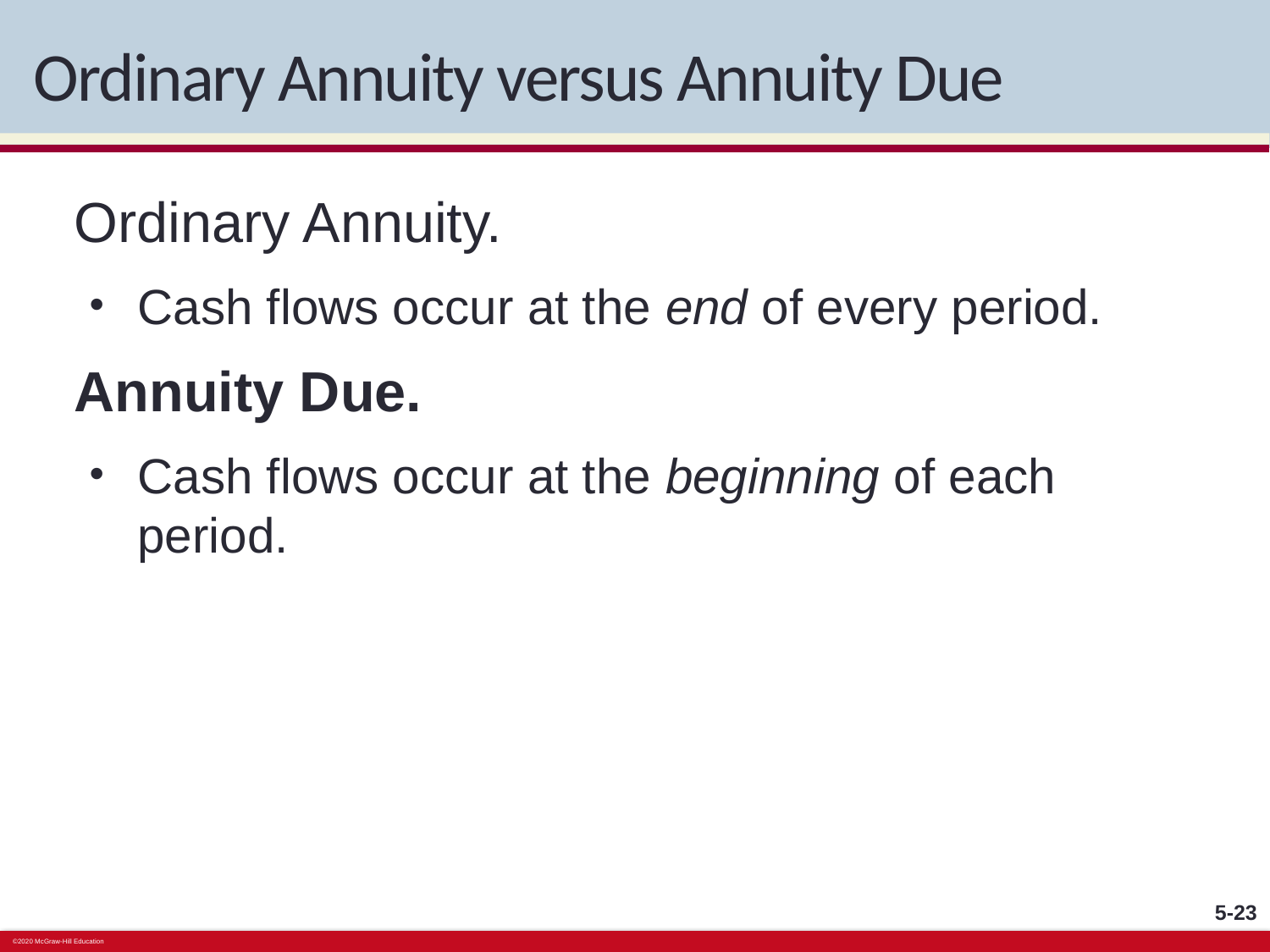

# Ordinary Annuity versus Annuity Due
Ordinary Annuity.
Cash flows occur at the end of every period.
Annuity Due.
Cash flows occur at the beginning of each period.